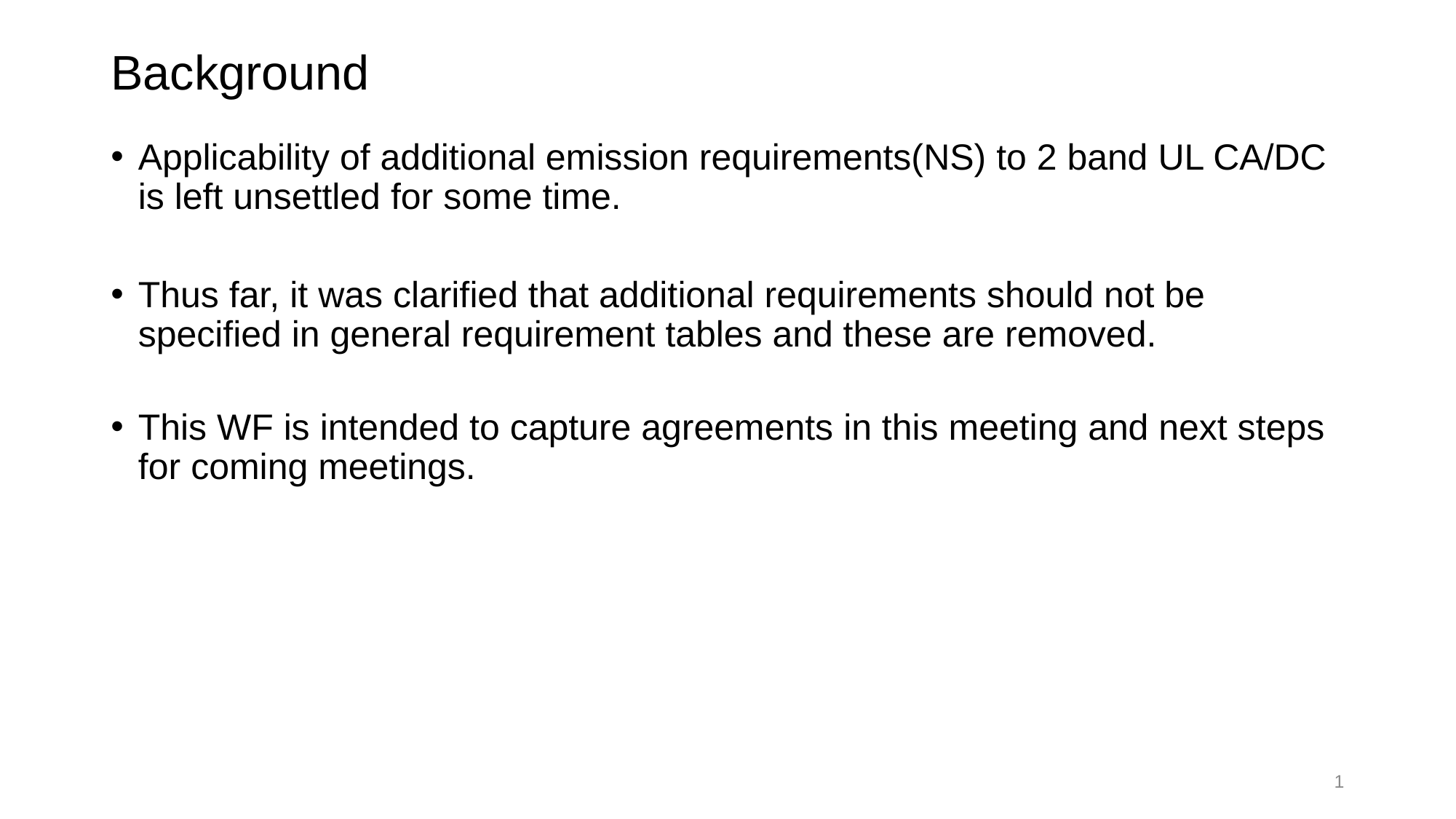

# Background
Applicability of additional emission requirements(NS) to 2 band UL CA/DC is left unsettled for some time.
Thus far, it was clarified that additional requirements should not be specified in general requirement tables and these are removed.
This WF is intended to capture agreements in this meeting and next steps for coming meetings.

1